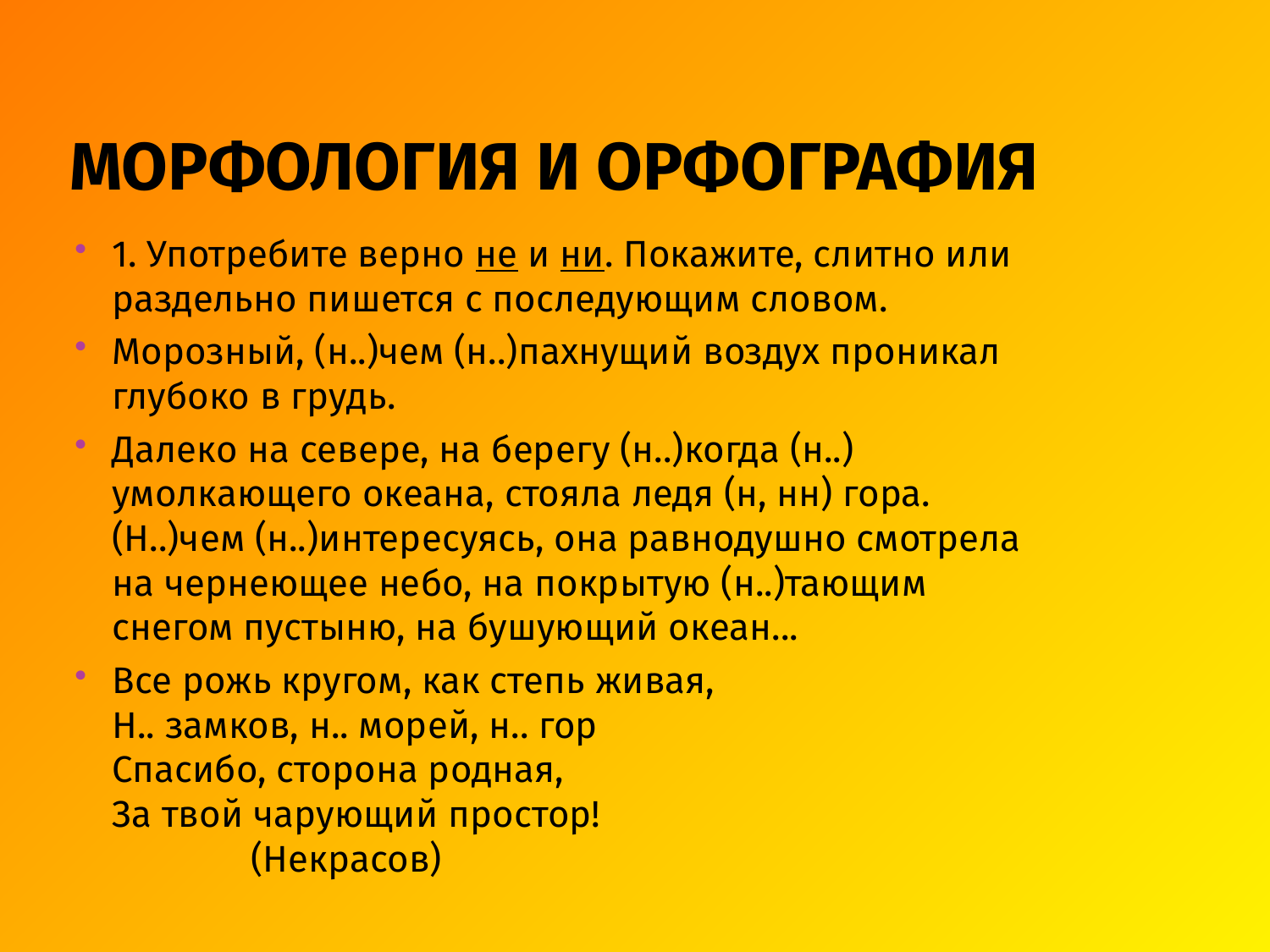

# МОРФОЛОГИЯ и ОРФОГРАФИЯ
1. Употребите верно не и ни. Покажите, слитно или раздельно пишется с последующим словом.
Морозный, (н..)чем (н..)пахнущий воздух проникал глубоко в грудь.
Далеко на севере, на берегу (н..)когда (н..) умолкающего океана, стояла ледя (н, нн) гора. (Н..)чем (н..)интересуясь, она равнодушно смотрела на чернеющее небо, на покрытую (н..)тающим снегом пустыню, на бушующий океан...
Все рожь кругом, как степь живая,
Н.. замков, н.. морей, н.. гор
Спасибо, сторона родная,
За твой чарующий простор!
              (Некрасов)